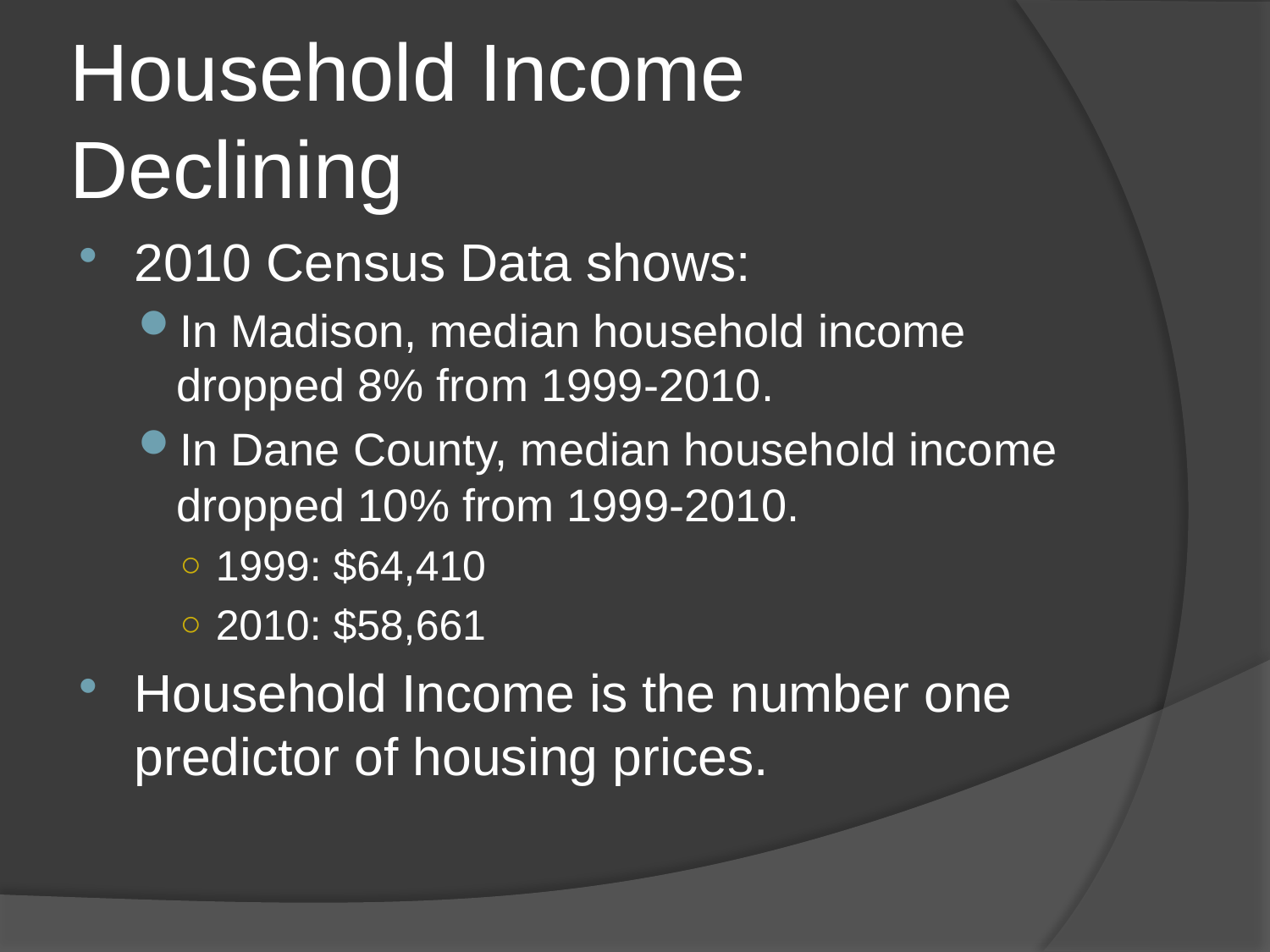

# Household Income Declining
2010 Census Data shows:
In Madison, median household income dropped 8% from 1999-2010.
In Dane County, median household income dropped 10% from 1999-2010.
1999: $64,410
2010: $58,661
Household Income is the number one predictor of housing prices.